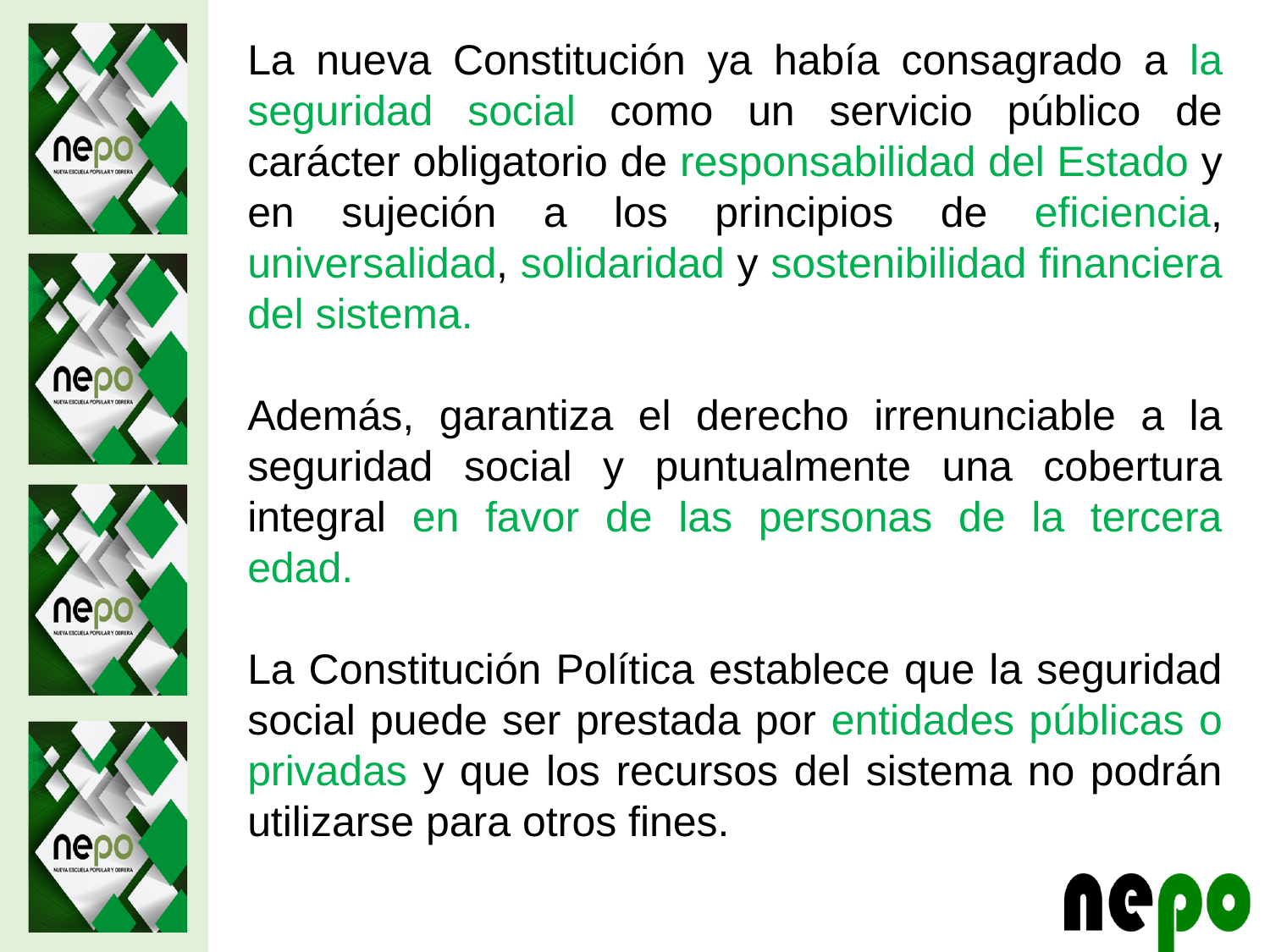

La nueva Constitución ya había consagrado a la seguridad social como un servicio público de carácter obligatorio de responsabilidad del Estado y en sujeción a los principios de eficiencia, universalidad, solidaridad y sostenibilidad financiera del sistema.

Además, garantiza el derecho irrenunciable a la seguridad social y puntualmente una cobertura integral en favor de las personas de la tercera edad.

La Constitución Política establece que la seguridad social puede ser prestada por entidades públicas o privadas y que los recursos del sistema no podrán utilizarse para otros fines.